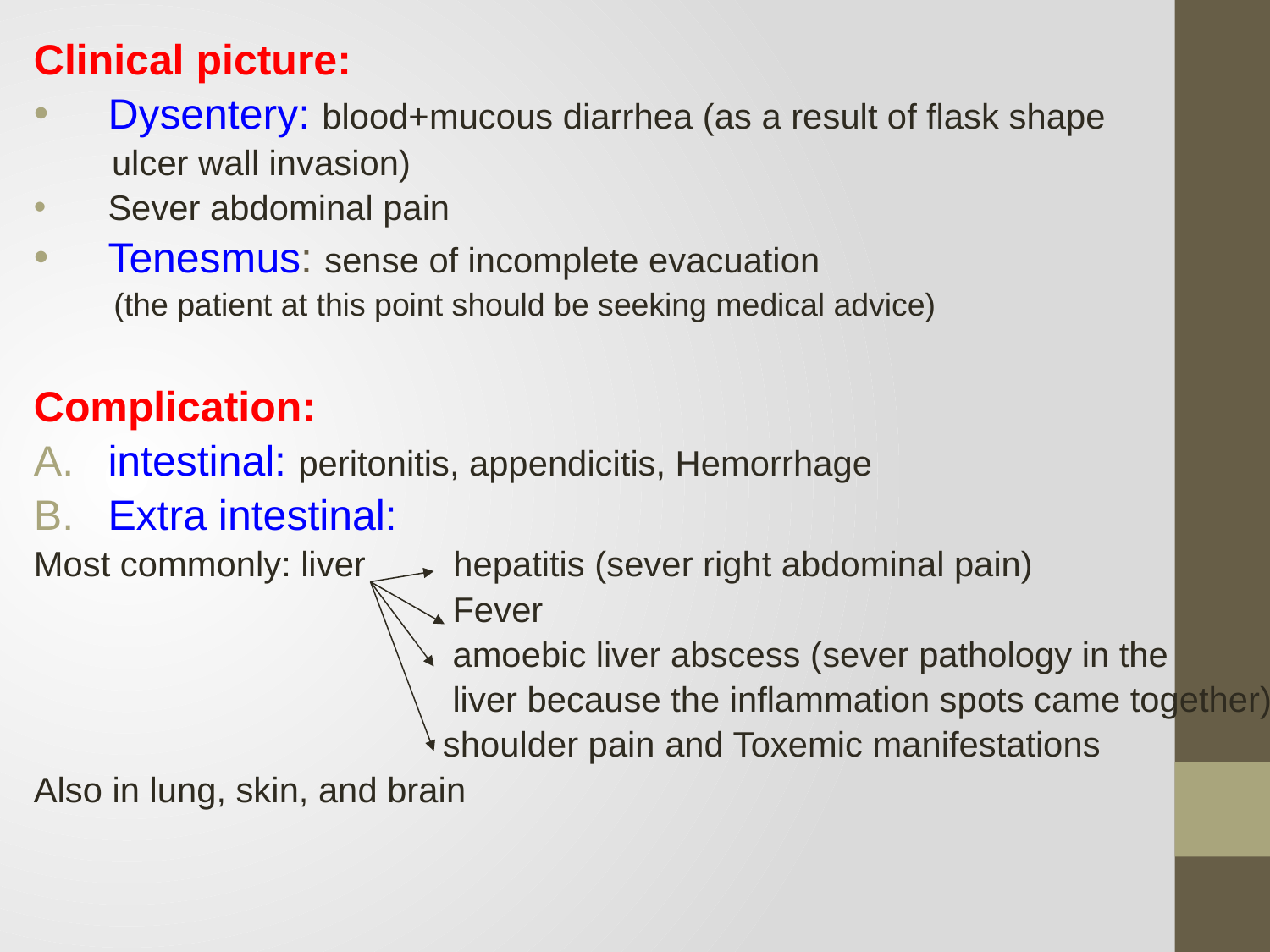

Clinical picture:
Dysentery: blood+mucous diarrhea (as a result of flask shape
        ulcer wall invasion)
Sever abdominal pain
Tenesmus: sense of incomplete evacuation
         (the patient at this point should be seeking medical advice)

Complication:
intestinal: peritonitis, appendicitis, Hemorrhage
Extra intestinal:
Most commonly: liver         hepatitis (sever right abdominal pain)
                                           Fever
                                           amoebic liver abscess (sever pathology in the
                                           liver because the inflammation spots came together)
                                          shoulder pain and Toxemic manifestations
Also in lung, skin, and brain